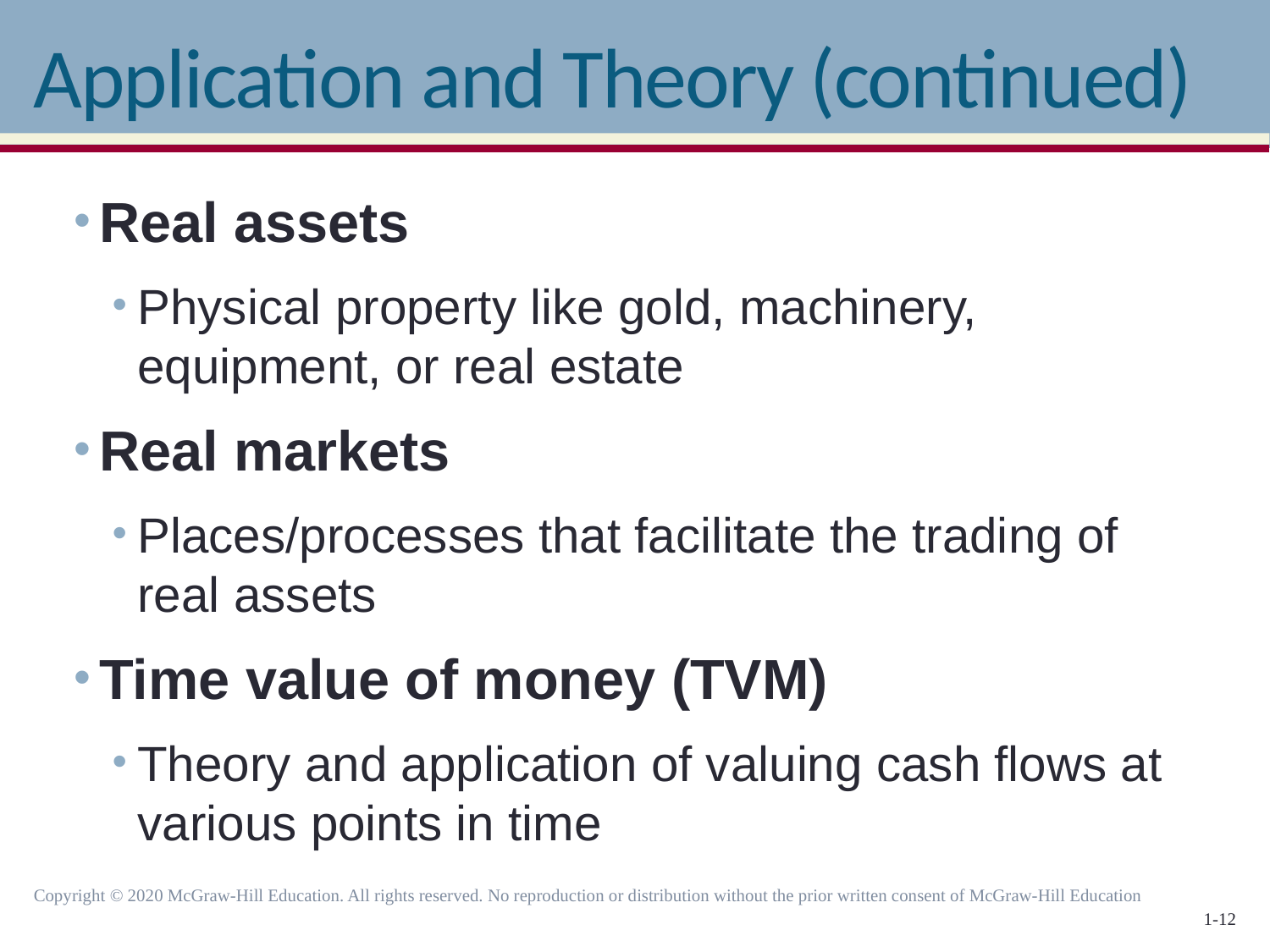

# Application and Theory (continued)
Real assets
Physical property like gold, machinery, equipment, or real estate
Real markets
Places/processes that facilitate the trading of real assets
Time value of money (TVM)
Theory and application of valuing cash flows at various points in time
Copyright © 2020 McGraw-Hill Education. All rights reserved. No reproduction or distribution without the prior written consent of McGraw-Hill Education